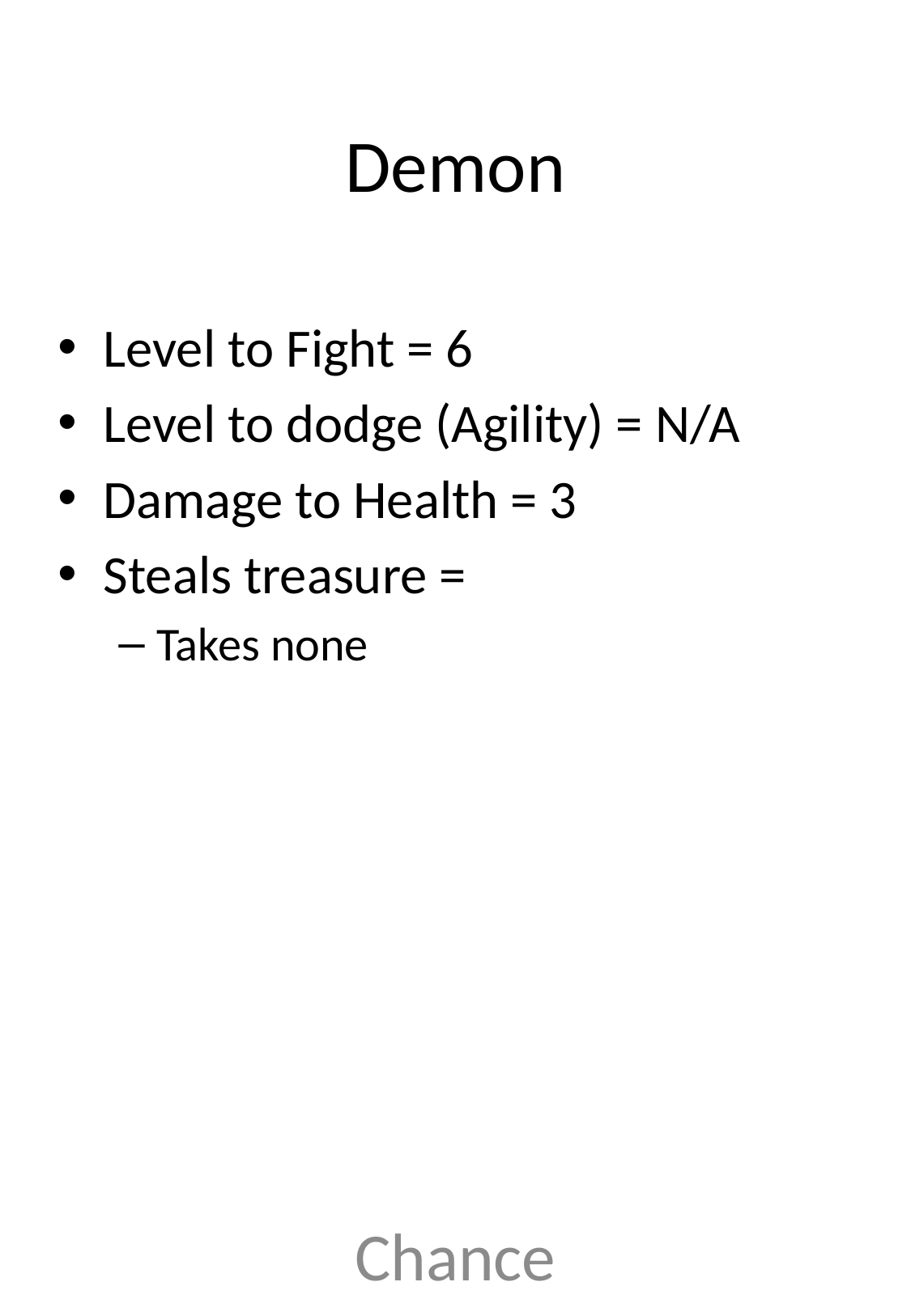

# Demon
Level to Fight = 6
Level to dodge (Agility) = N/A
Damage to Health = 3
Steals treasure =
Takes none
Chance